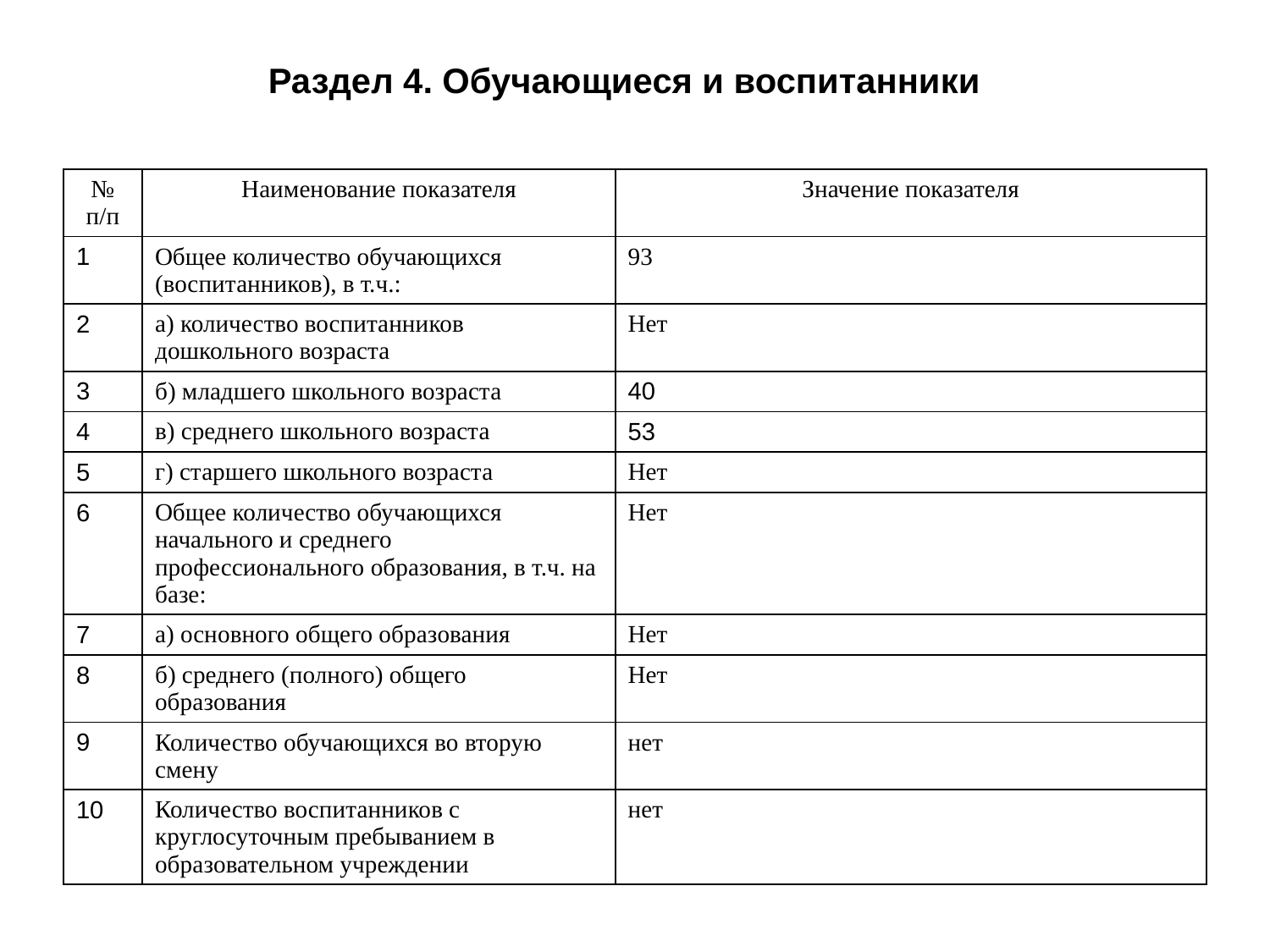

# Раздел 4. Обучающиеся и воспитанники
| № п/п | Наименование показателя | Значение показателя |
| --- | --- | --- |
| 1 | Общее количество обучающихся (воспитанников), в т.ч.: | 93 |
| 2 | а) количество воспитанников дошкольного возраста | Нет |
| 3 | б) младшего школьного возраста | 40 |
| 4 | в) среднего школьного возраста | 53 |
| 5 | г) старшего школьного возраста | Нет |
| 6 | Общее количество обучающихся начального и среднего профессионального образования, в т.ч. на базе: | Нет |
| 7 | а) основного общего образования | Нет |
| 8 | б) среднего (полного) общего образования | Нет |
| 9 | Количество обучающихся во вторую смену | нет |
| 10 | Количество воспитанников с круглосуточным пребыванием в образовательном учреждении | нет |